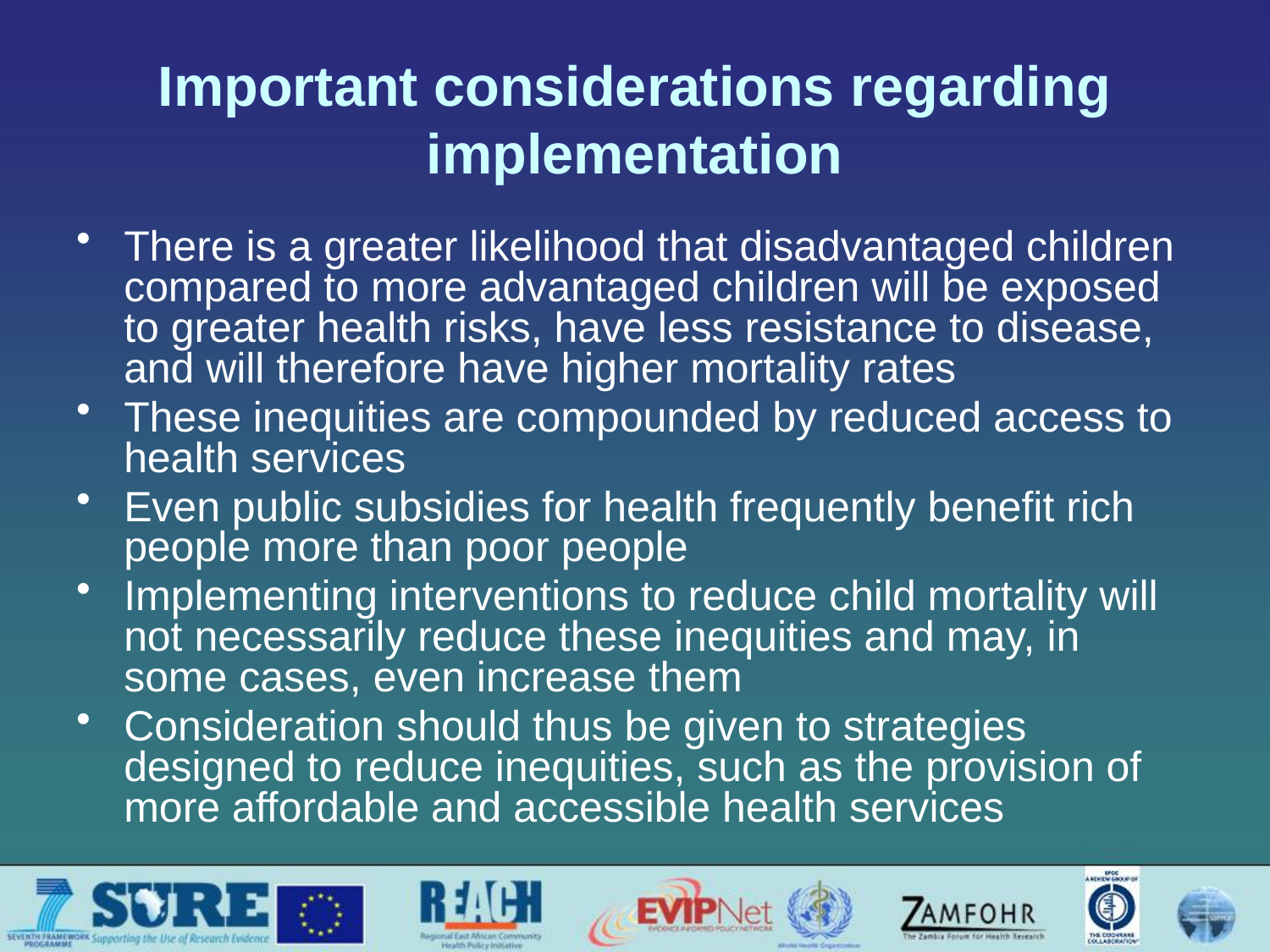

# Important considerations regarding implementation
There is a greater likelihood that disadvantaged children compared to more advantaged children will be exposed to greater health risks, have less resistance to disease, and will therefore have higher mortality rates
These inequities are compounded by reduced access to health services
Even public subsidies for health frequently benefit rich people more than poor people
Implementing interventions to reduce child mortality will not necessarily reduce these inequities and may, in some cases, even increase them
Consideration should thus be given to strategies designed to reduce inequities, such as the provision of more affordable and accessible health services